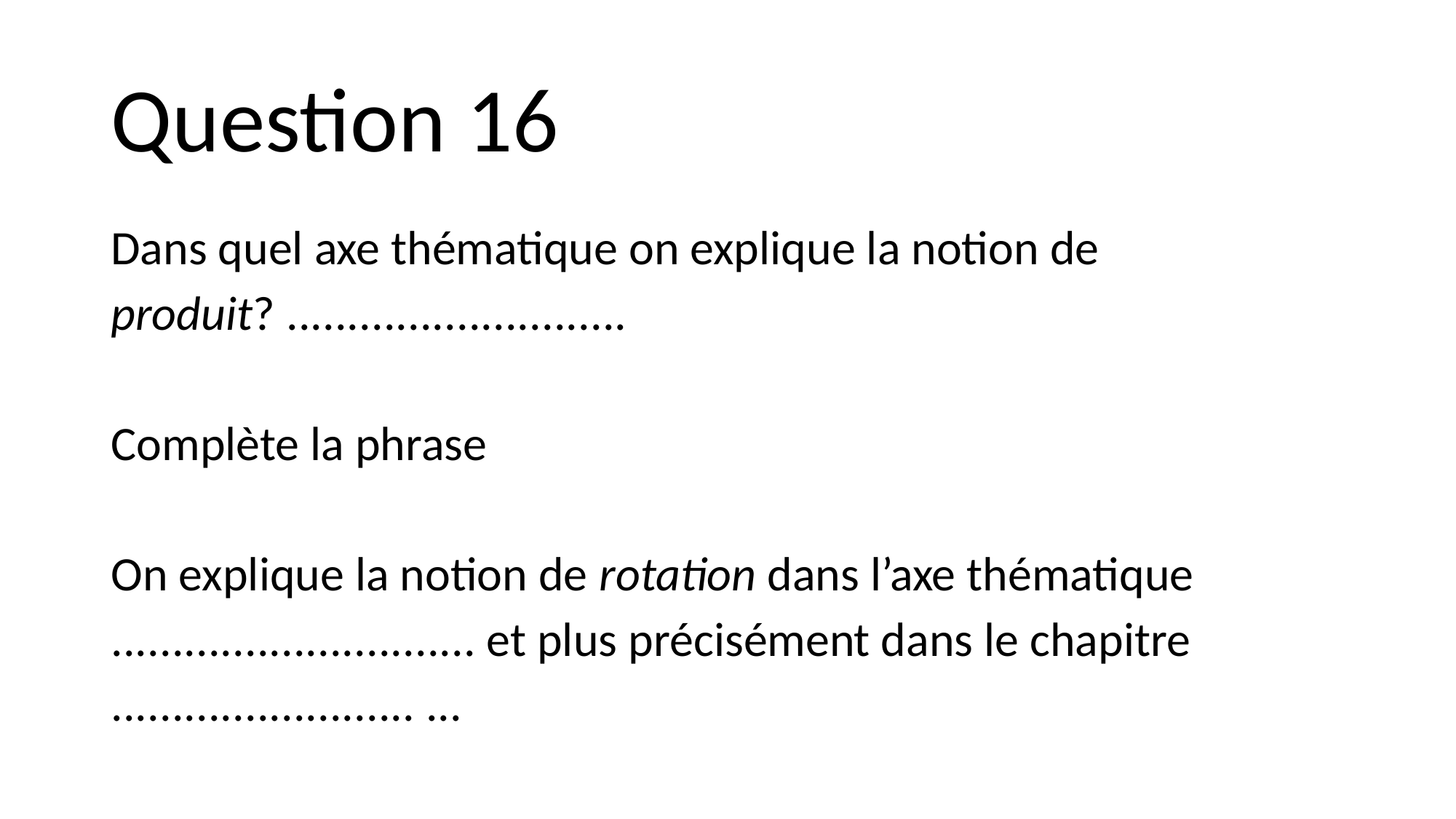

# Question 16
Dans quel axe thématique on explique la notion de
produit? ............................

Complète la phrase

On explique la notion de rotation dans l’axe thématique
.............................. et plus précisément dans le chapitre
......................... ...